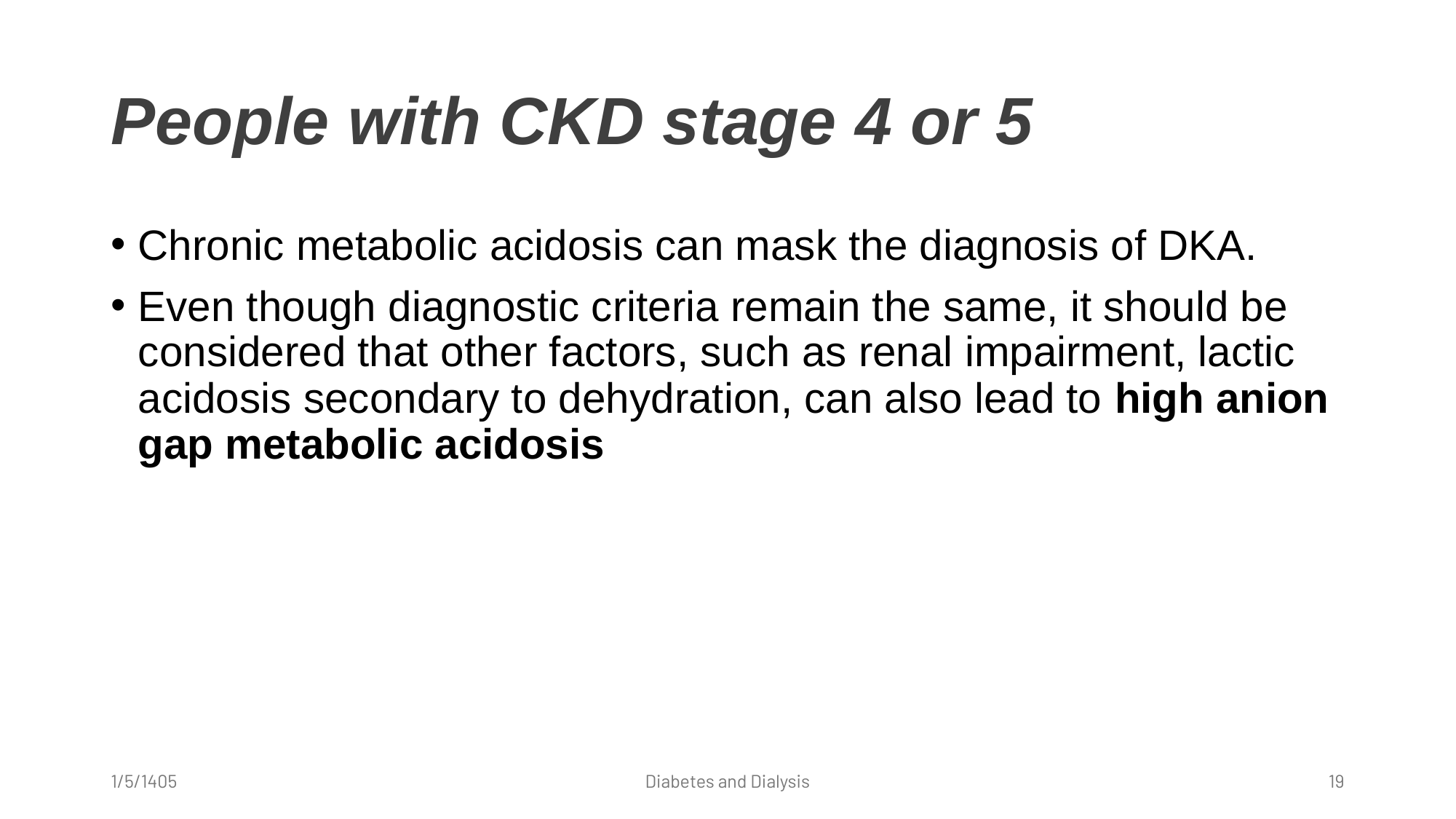

# People with CKD stage 4 or 5
Chronic metabolic acidosis can mask the diagnosis of DKA.
Even though diagnostic criteria remain the same, it should be considered that other factors, such as renal impairment, lactic acidosis secondary to dehydration, can also lead to high anion gap metabolic acidosis

1/5/1405
Diabetes and Dialysis
19